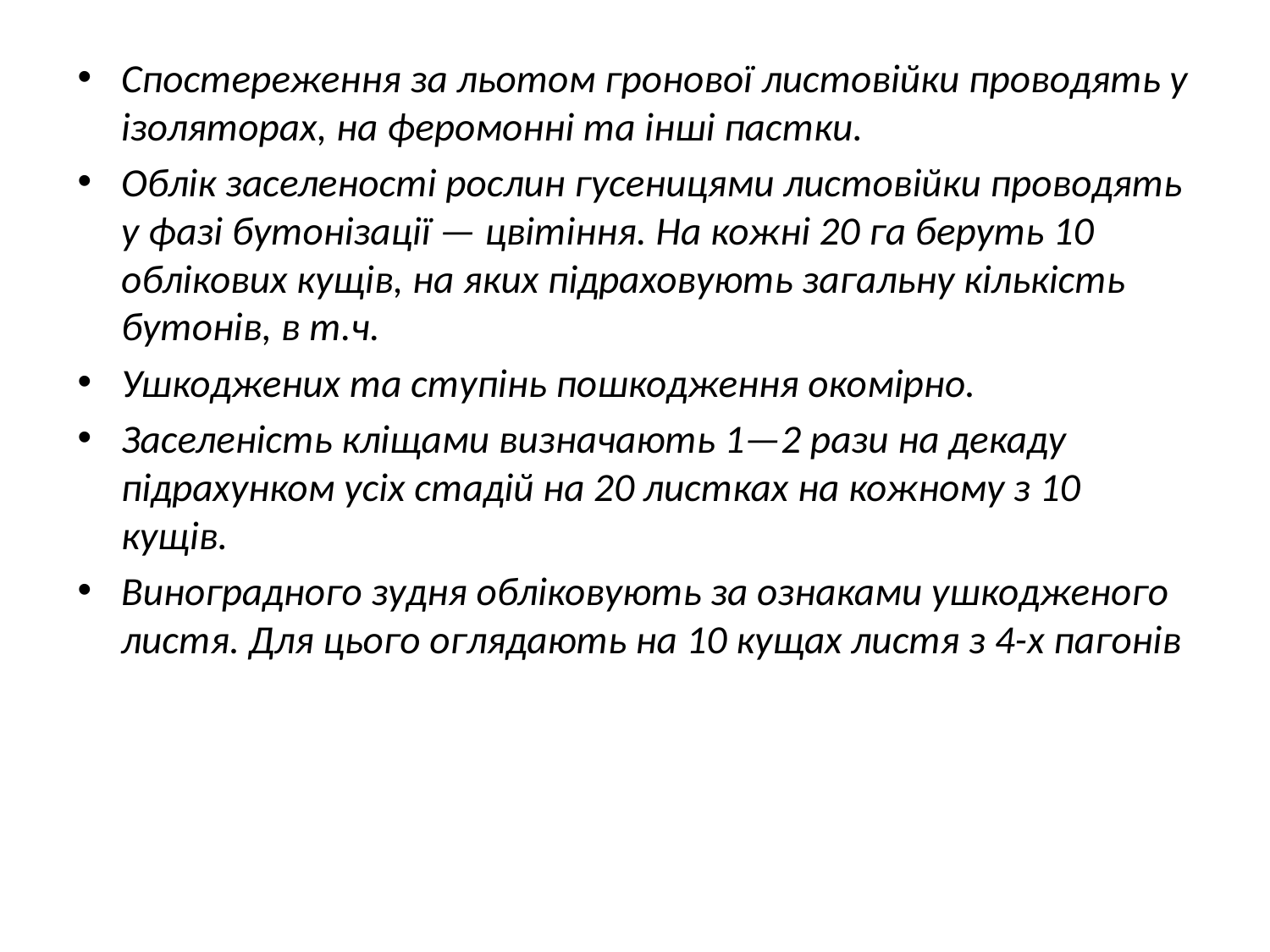

Спостереження за льотом гронової листовійки проводять у ізоляторах, на феромонні та інші пастки.
Облік заселеності рослин гусеницями листовійки проводять у фазі бутонізації — цвітіння. На кожні 20 га беруть 10 облікових кущів, на яких підраховують загальну кількість бутонів, в т.ч.
Ушкоджених та ступінь пошкодження окомірно.
Заселеність кліщами визначають 1—2 рази на декаду підрахунком усіх стадій на 20 листках на кожному з 10 кущів.
Виноградного зудня обліковують за ознаками ушкодженого листя. Для цього оглядають на 10 кущах листя з 4-х пагонів